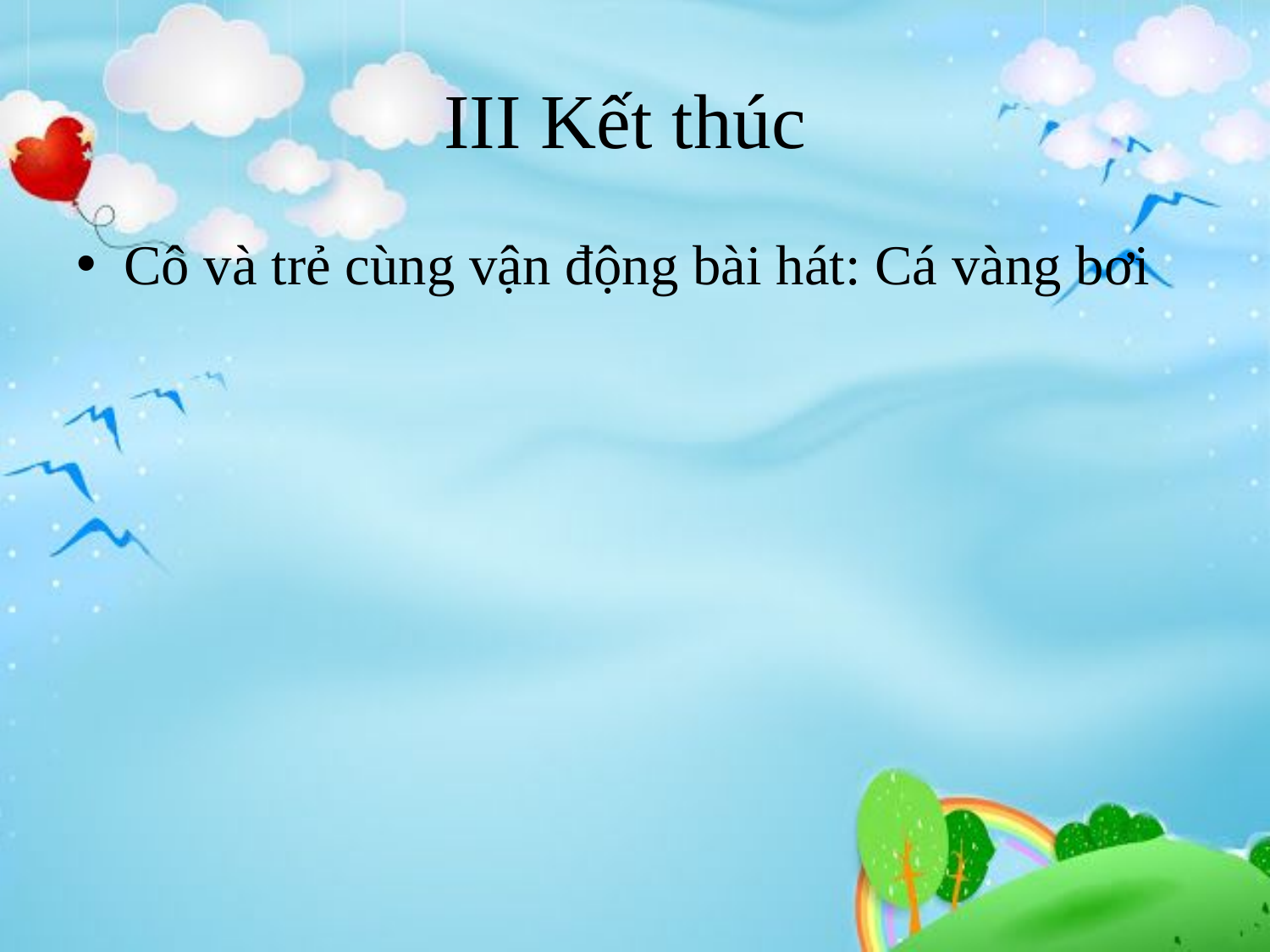

# III Kết thúc
Cô và trẻ cùng vận động bài hát: Cá vàng bơi